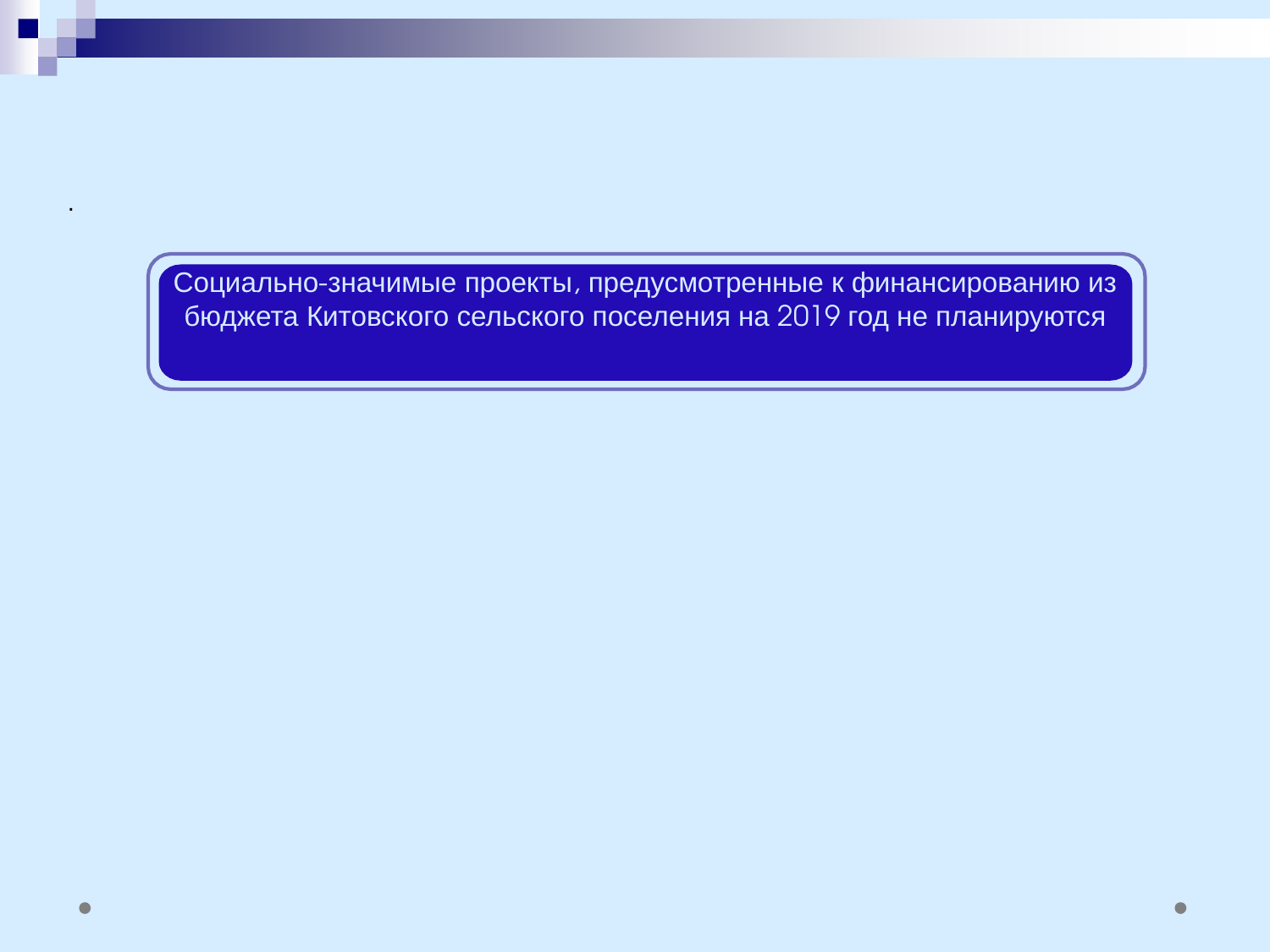

.

Социально-значимые проекты, предусмотренные к финансированию из бюджета Китовского сельского поселения на 2019 год не планируются